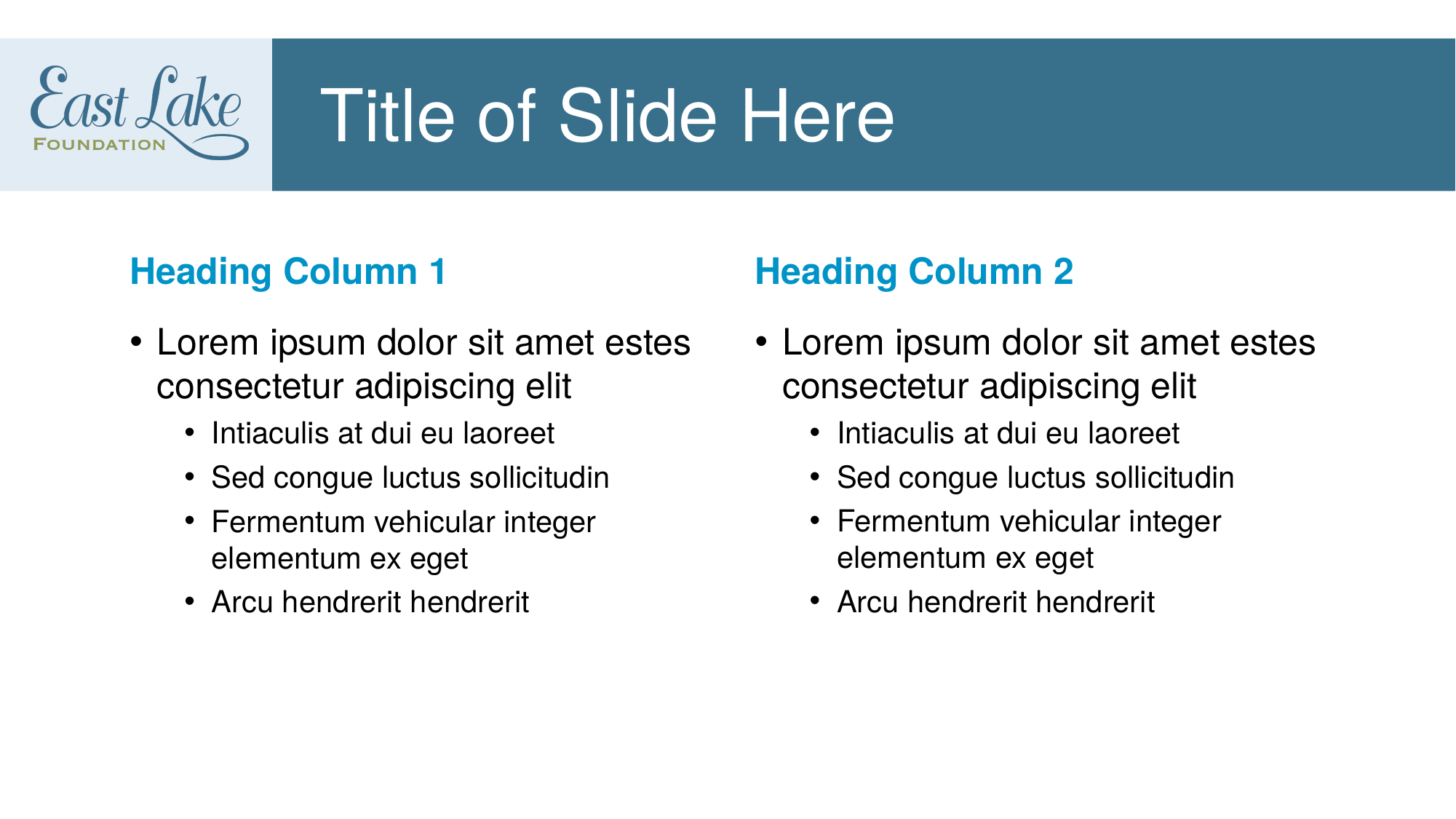

# Title of Slide Here
Heading Column 1
Heading Column 2
Lorem ipsum dolor sit amet estes consectetur adipiscing elit
Intiaculis at dui eu laoreet
Sed congue luctus sollicitudin
Fermentum vehicular integer elementum ex eget
Arcu hendrerit hendrerit
Lorem ipsum dolor sit amet estes consectetur adipiscing elit
Intiaculis at dui eu laoreet
Sed congue luctus sollicitudin
Fermentum vehicular integer elementum ex eget
Arcu hendrerit hendrerit